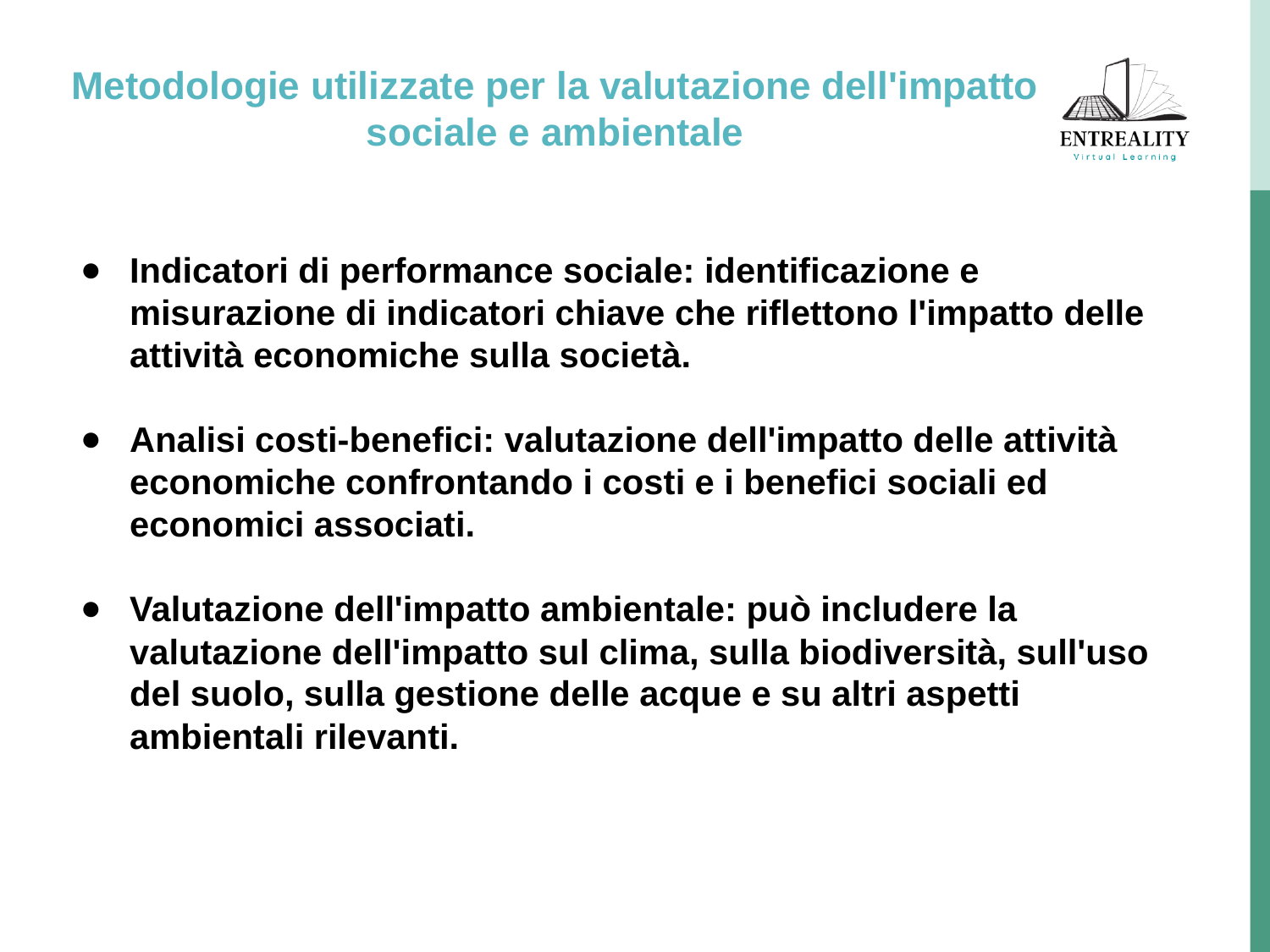

Metodologie utilizzate per la valutazione dell'impatto sociale e ambientale
Indicatori di performance sociale: identificazione e misurazione di indicatori chiave che riflettono l'impatto delle attività economiche sulla società.
Analisi costi-benefici: valutazione dell'impatto delle attività economiche confrontando i costi e i benefici sociali ed economici associati.
Valutazione dell'impatto ambientale: può includere la valutazione dell'impatto sul clima, sulla biodiversità, sull'uso del suolo, sulla gestione delle acque e su altri aspetti ambientali rilevanti.